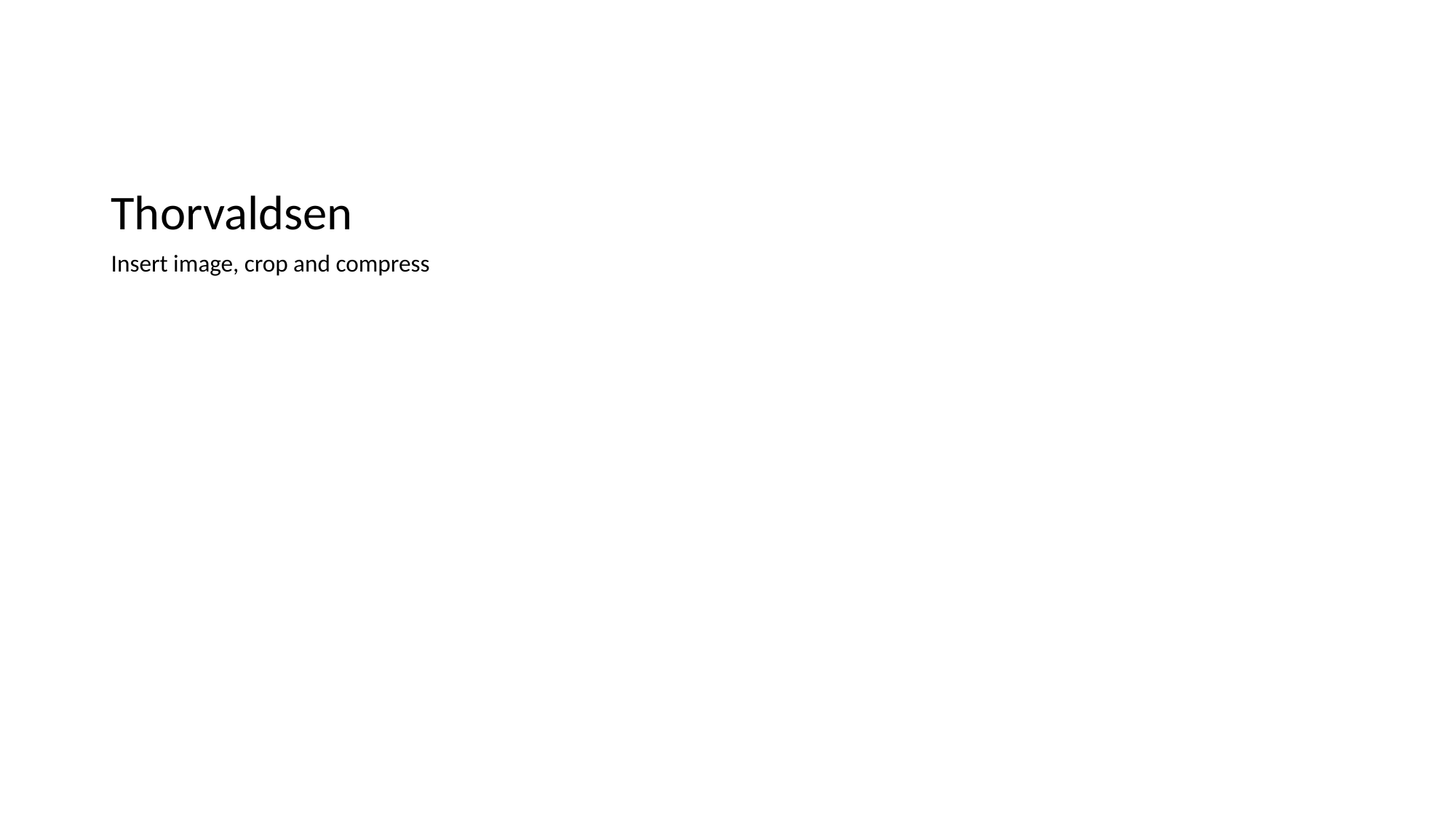

# Thorvaldsen

Insert image, crop and compress